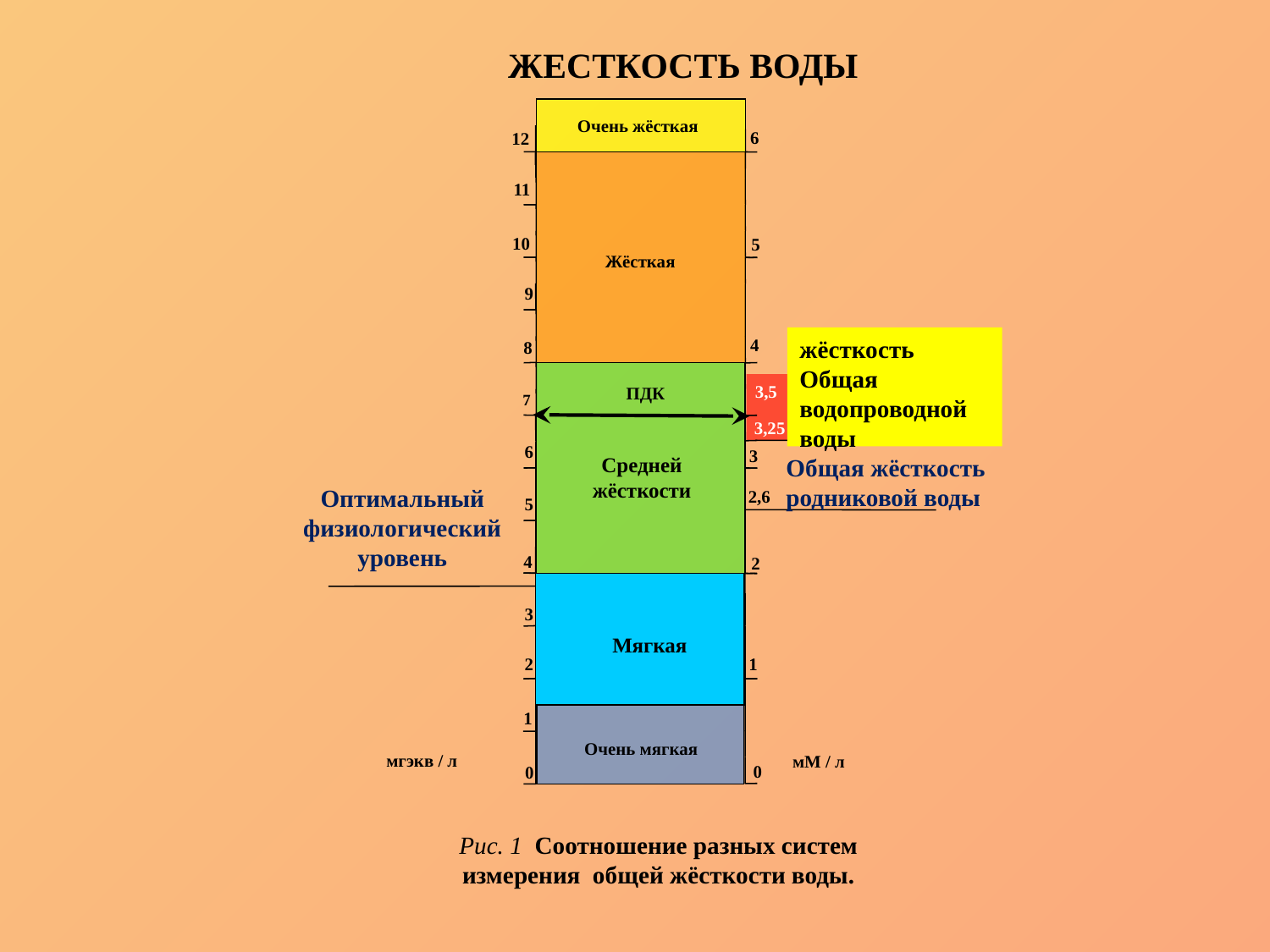

# ЖЕСТКОСТЬ ВОДЫ

Очень жёсткая
6
12

11

10
5

Жёсткая

9

жёсткость Общая водопроводной воды
4
8

3,5
ПДК
7

3,25

6
3

Средней жёсткости
Общая жёсткость родниковой воды

Оптимальный физиологический уровень
2,6
5

4
2

3

   Мягкая

2
1

1

Очень мягкая

   мгэкв / л
мМ / л
0
0

Рис. 1  Соотношение разных систем измерения  общей жёсткости воды.